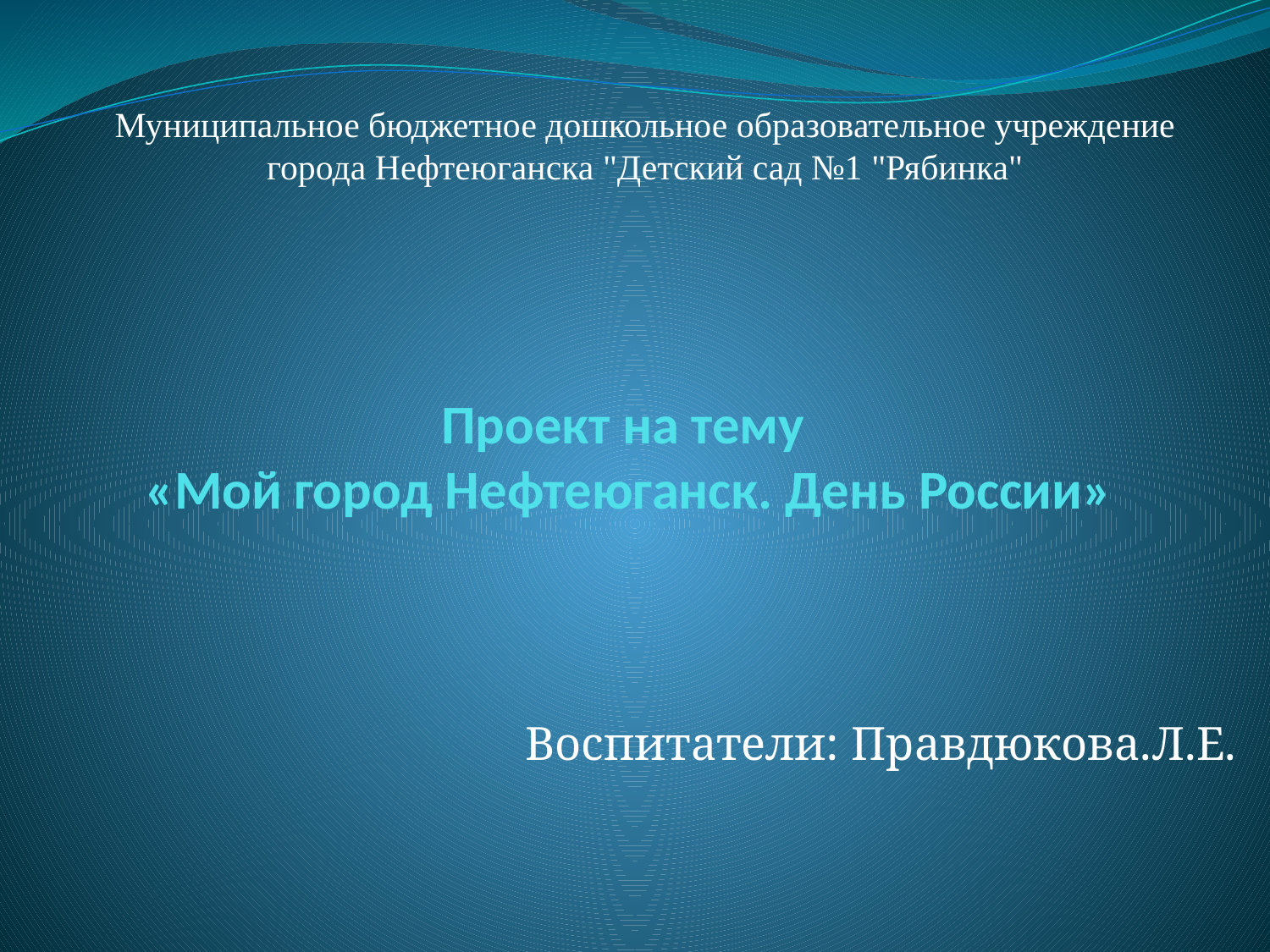

Муниципальное бюджетное дошкольное образовательное учреждение
 города Нефтеюганска "Детский сад №1 "Рябинка"
# Проект на тему «Мой город Нефтеюганск. День России»
Воспитатели: Правдюкова.Л.Е.